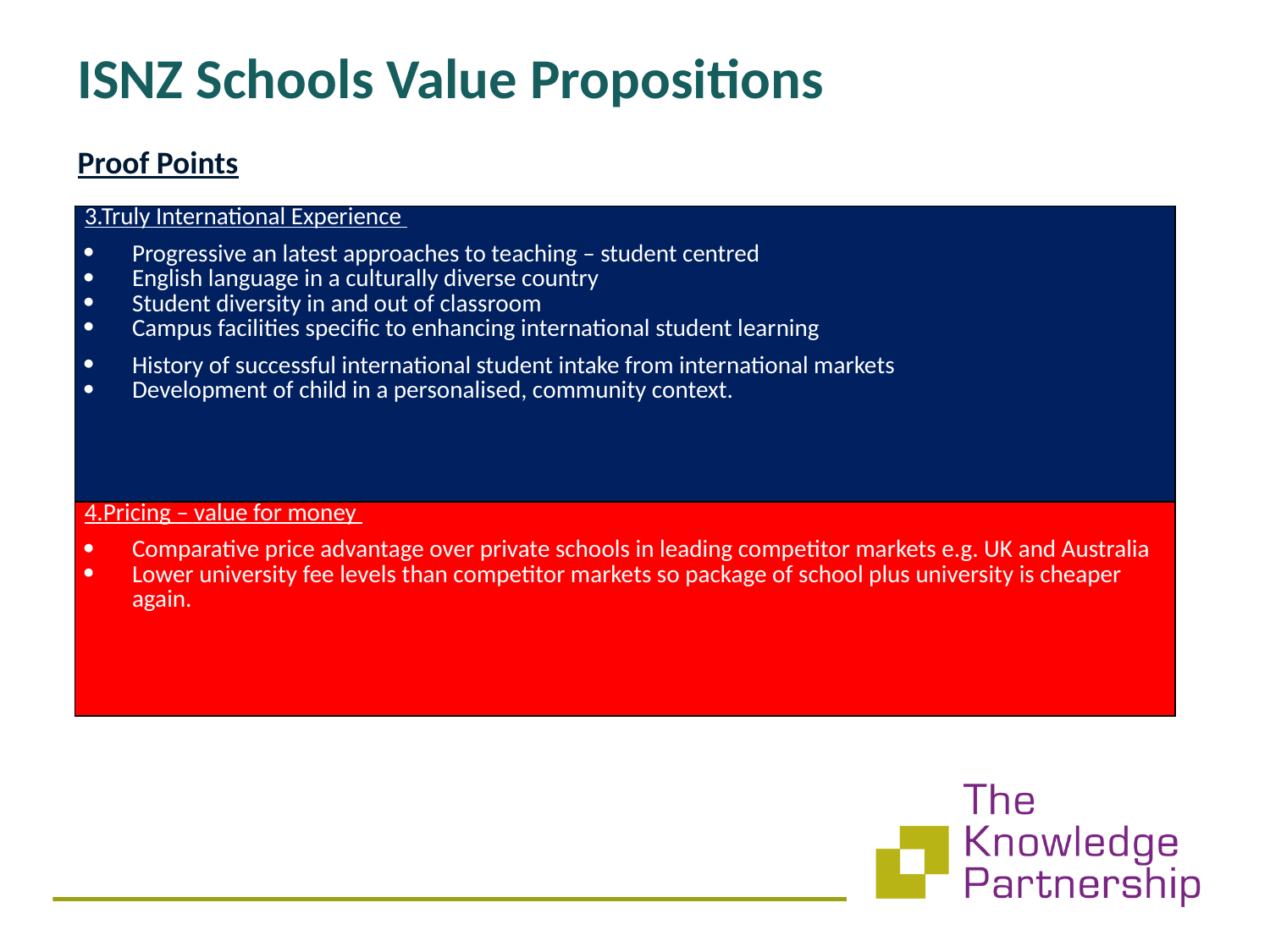

ISNZ Schools Value Propositions
Proof Points

| 3.Truly International Experience Progressive an latest approaches to teaching – student centred English language in a culturally diverse country Student diversity in and out of classroom Campus facilities specific to enhancing international student learning History of successful international student intake from international markets Development of child in a personalised, community context. |
| --- |
| 4.Pricing – value for money Comparative price advantage over private schools in leading competitor markets e.g. UK and Australia Lower university fee levels than competitor markets so package of school plus university is cheaper again. |